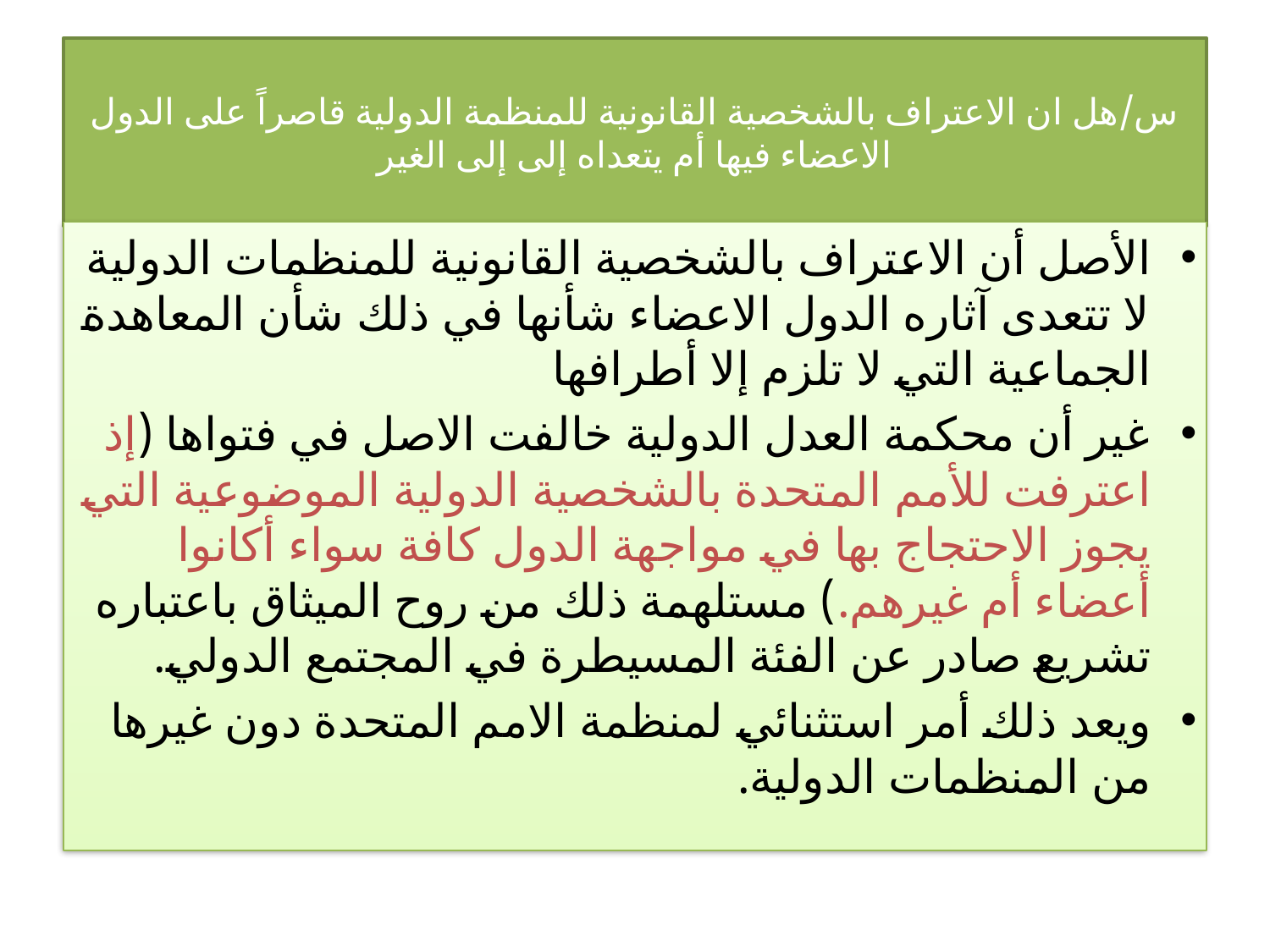

# س/هل ان الاعتراف بالشخصية القانونية للمنظمة الدولية قاصراً على الدول الاعضاء فيها أم يتعداه إلى إلى الغير
الأصل أن الاعتراف بالشخصية القانونية للمنظمات الدولية لا تتعدى آثاره الدول الاعضاء شأنها في ذلك شأن المعاهدة الجماعية التي لا تلزم إلا أطرافها
غير أن محكمة العدل الدولية خالفت الاصل في فتواها (إذ اعترفت للأمم المتحدة بالشخصية الدولية الموضوعية التي يجوز الاحتجاج بها في مواجهة الدول كافة سواء أكانوا أعضاء أم غيرهم.) مستلهمة ذلك من روح الميثاق باعتباره تشريع صادر عن الفئة المسيطرة في المجتمع الدولي.
ويعد ذلك أمر استثنائي لمنظمة الامم المتحدة دون غيرها من المنظمات الدولية.